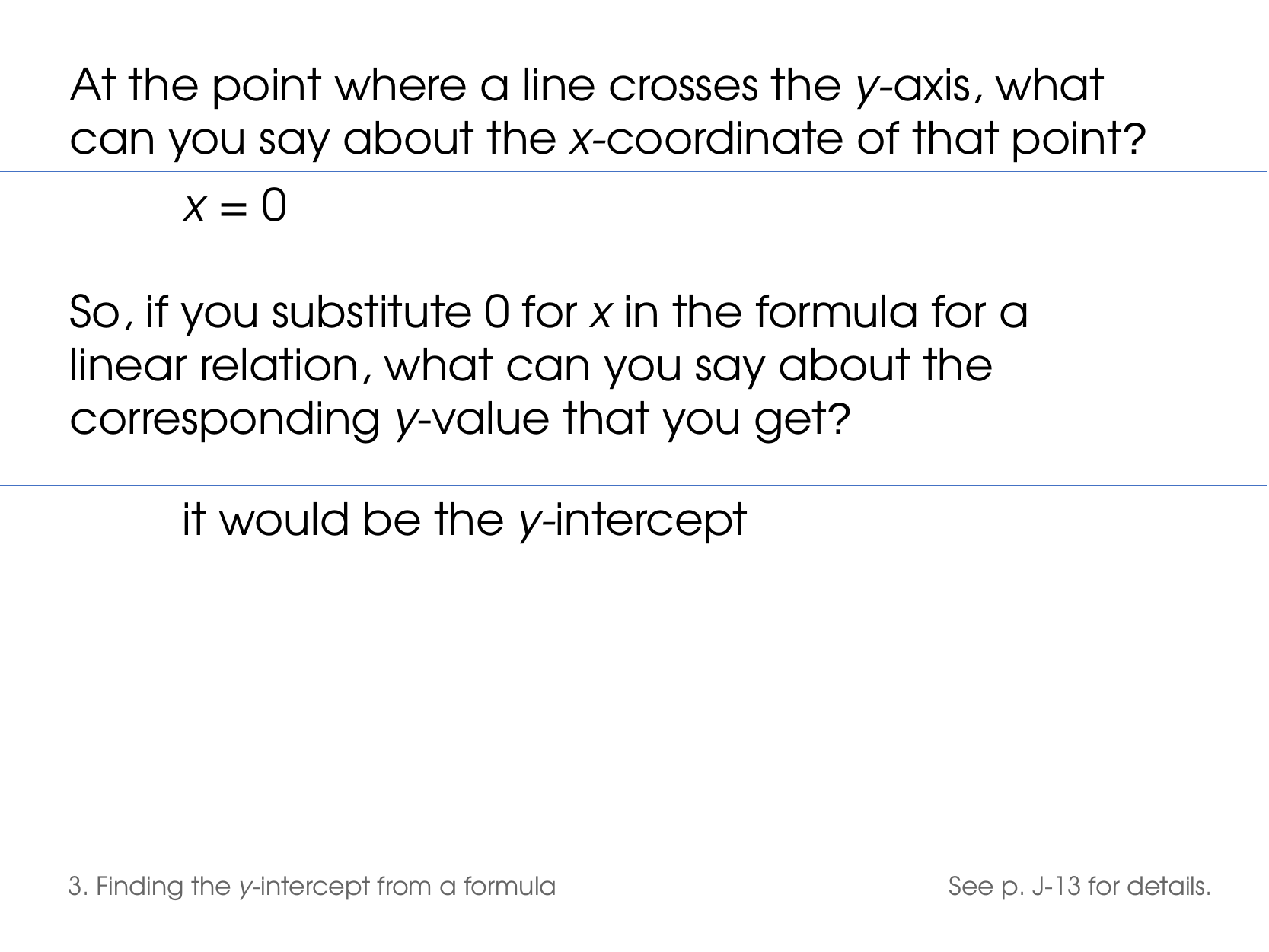

At the point where a line crosses the y-axis, what can you say about the x-coordinate of that point?
	x = 0

So, if you substitute 0 for x in the formula for a
​linear relation, what can you say about the corresponding y-value that you get?
	it would be the y-intercept
3. Finding the y-intercept from a formula
See p. J-13 for details.